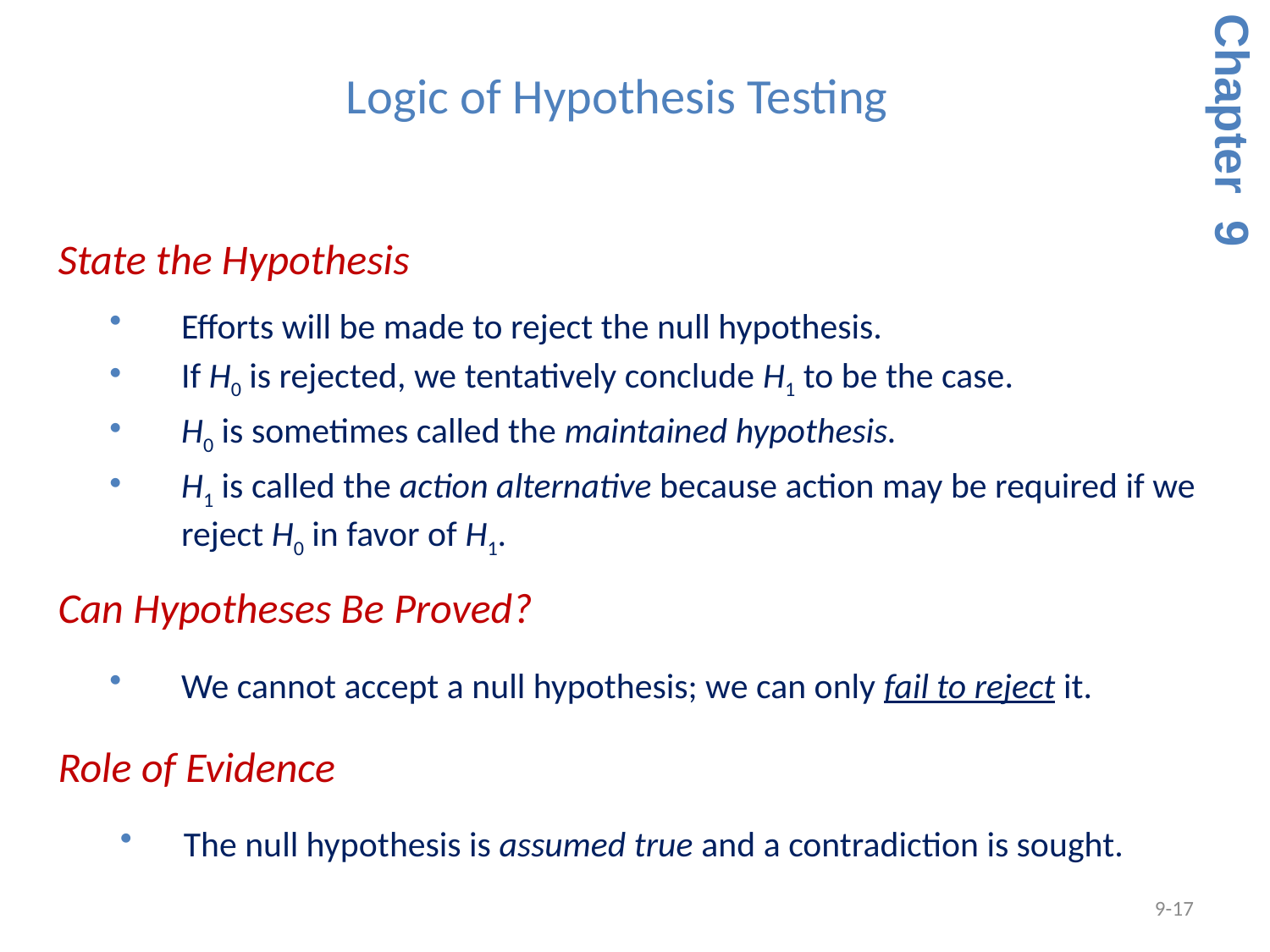

# Logic of Hypothesis Testing
Chapter  9
 State the Hypothesis
Efforts will be made to reject the null hypothesis.
If H0 is rejected, we tentatively conclude H1 to be the case.
H0 is sometimes called the maintained hypothesis.
H1 is called the action alternative because action may be required if we reject H0 in favor of H1.
 Can Hypotheses Be Proved?
We cannot accept a null hypothesis; we can only fail to reject it.
 Role of Evidence
The null hypothesis is assumed true and a contradiction is sought.
9-17